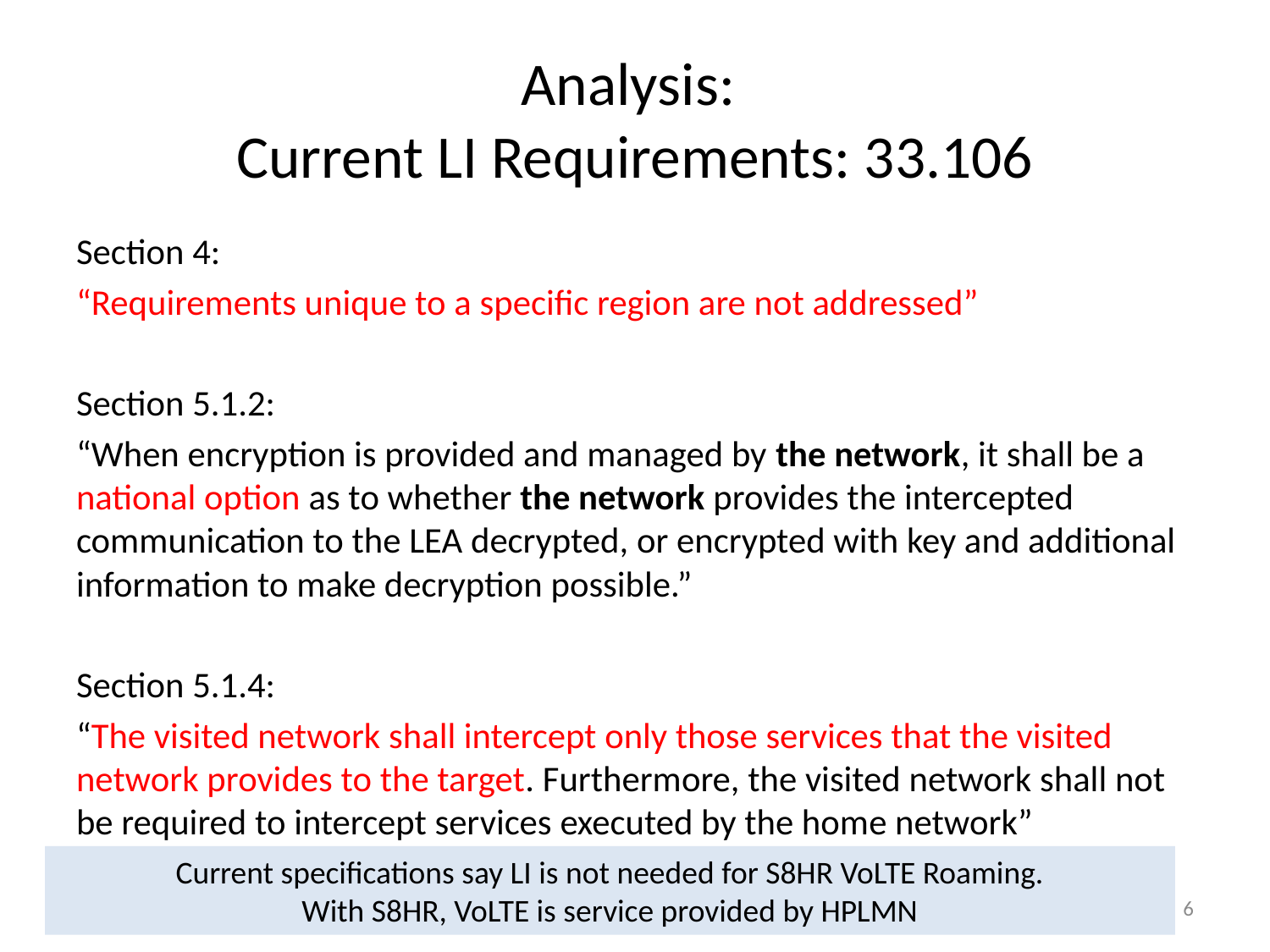

# Analysis: Current LI Requirements: 33.106
Section 4:
“Requirements unique to a specific region are not addressed”

Section 5.1.2:
“When encryption is provided and managed by the network, it shall be a national option as to whether the network provides the intercepted communication to the LEA decrypted, or encrypted with key and additional information to make decryption possible.”

Section 5.1.4:
“The visited network shall intercept only those services that the visited network provides to the target. Furthermore, the visited network shall not be required to intercept services executed by the home network”

Current specifications say LI is not needed for S8HR VoLTE Roaming.
With S8HR, VoLTE is service provided by HPLMN
6